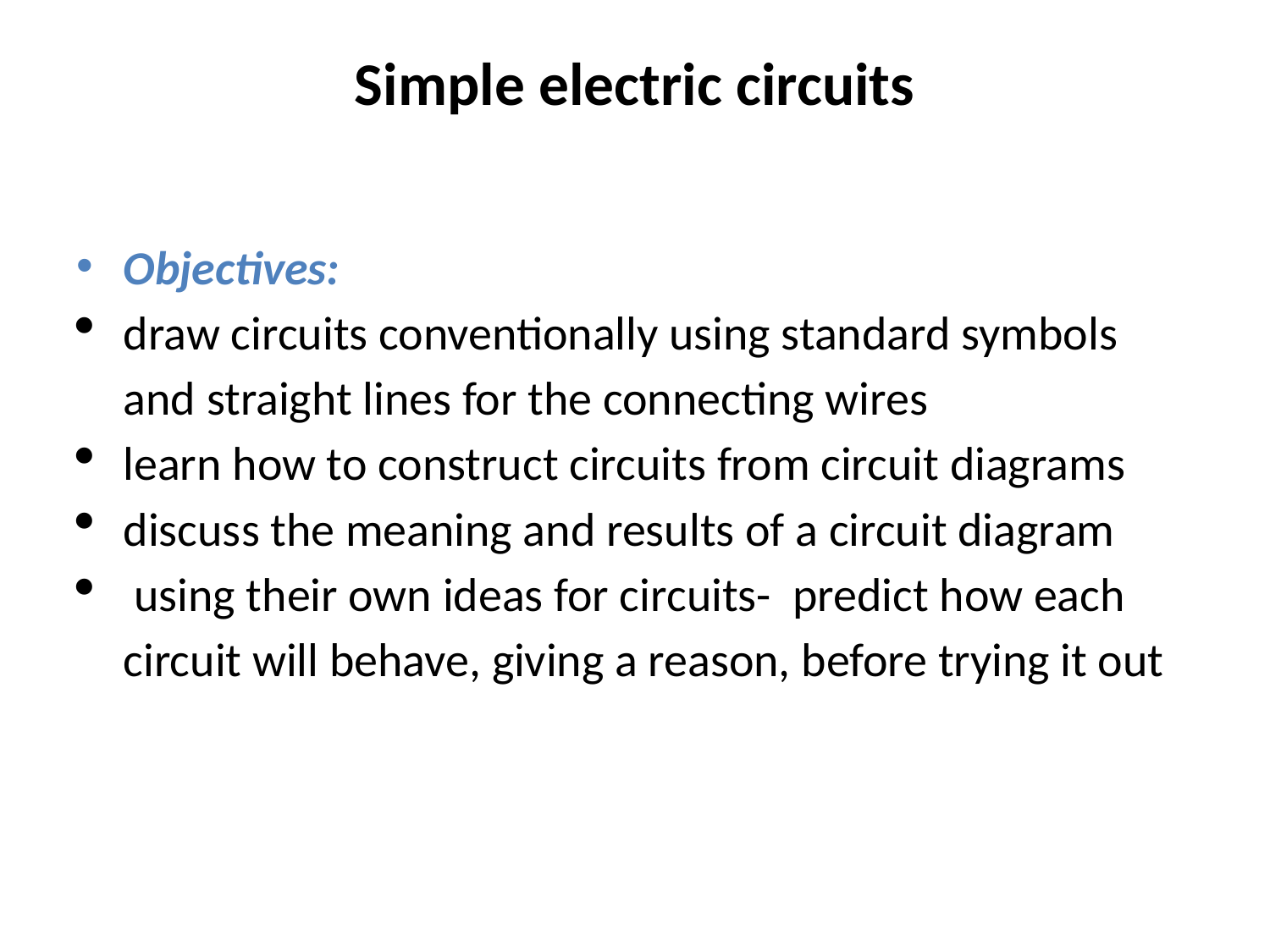

# Simple electric circuits
Objectives:
draw circuits conventionally using standard symbols and straight lines for the connecting wires
learn how to construct circuits from circuit diagrams
discuss the meaning and results of a circuit diagram
 using their own ideas for circuits-  predict how each circuit will behave, giving a reason, before trying it out